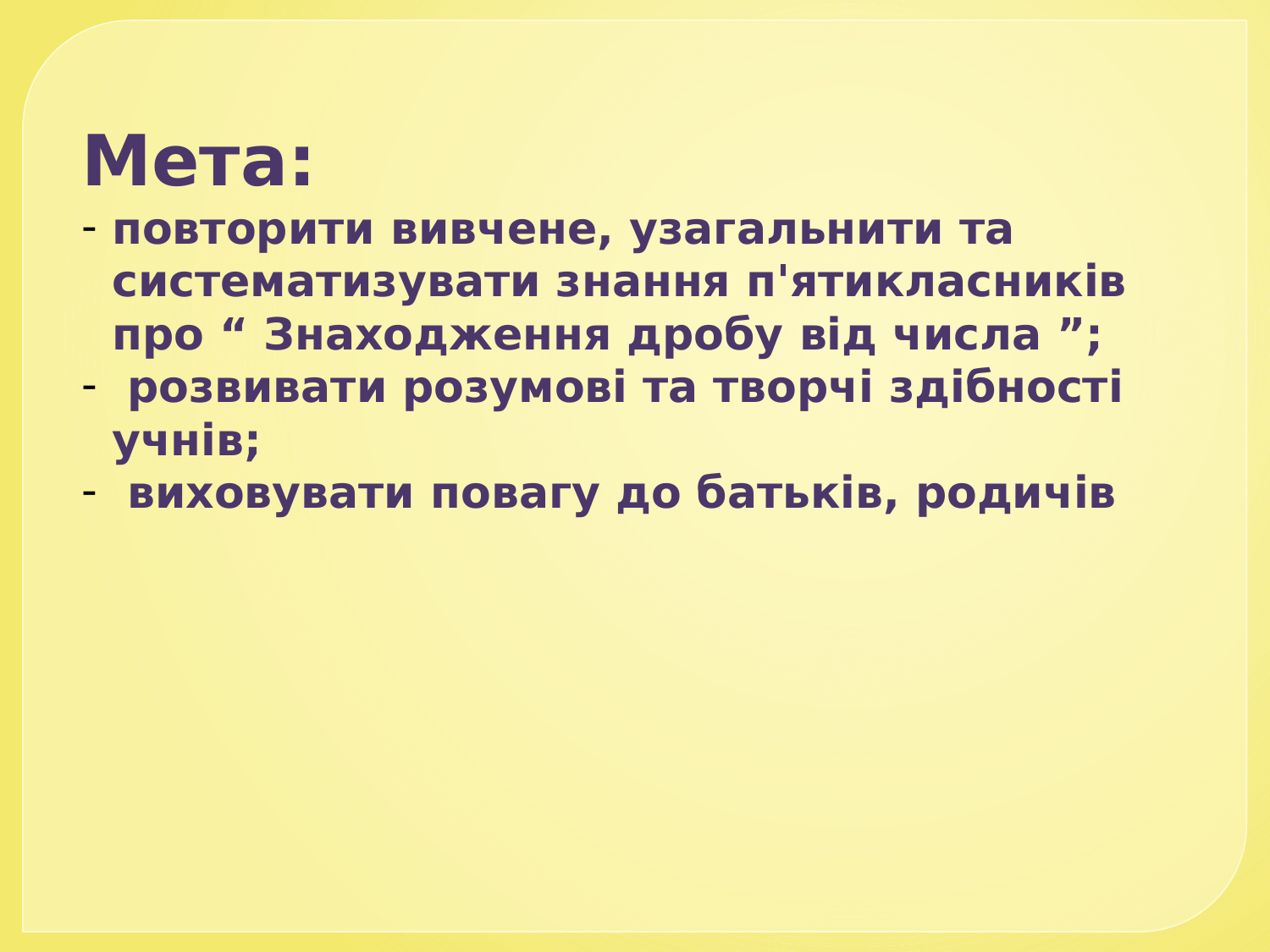

Мета:
повторити вивчене, узагальнити та систематизувати знання п'ятикласників про “ Знаходження дробу від числа ”;
 розвивати розумові та творчі здібності учнів;
 виховувати повагу до батьків, родичів